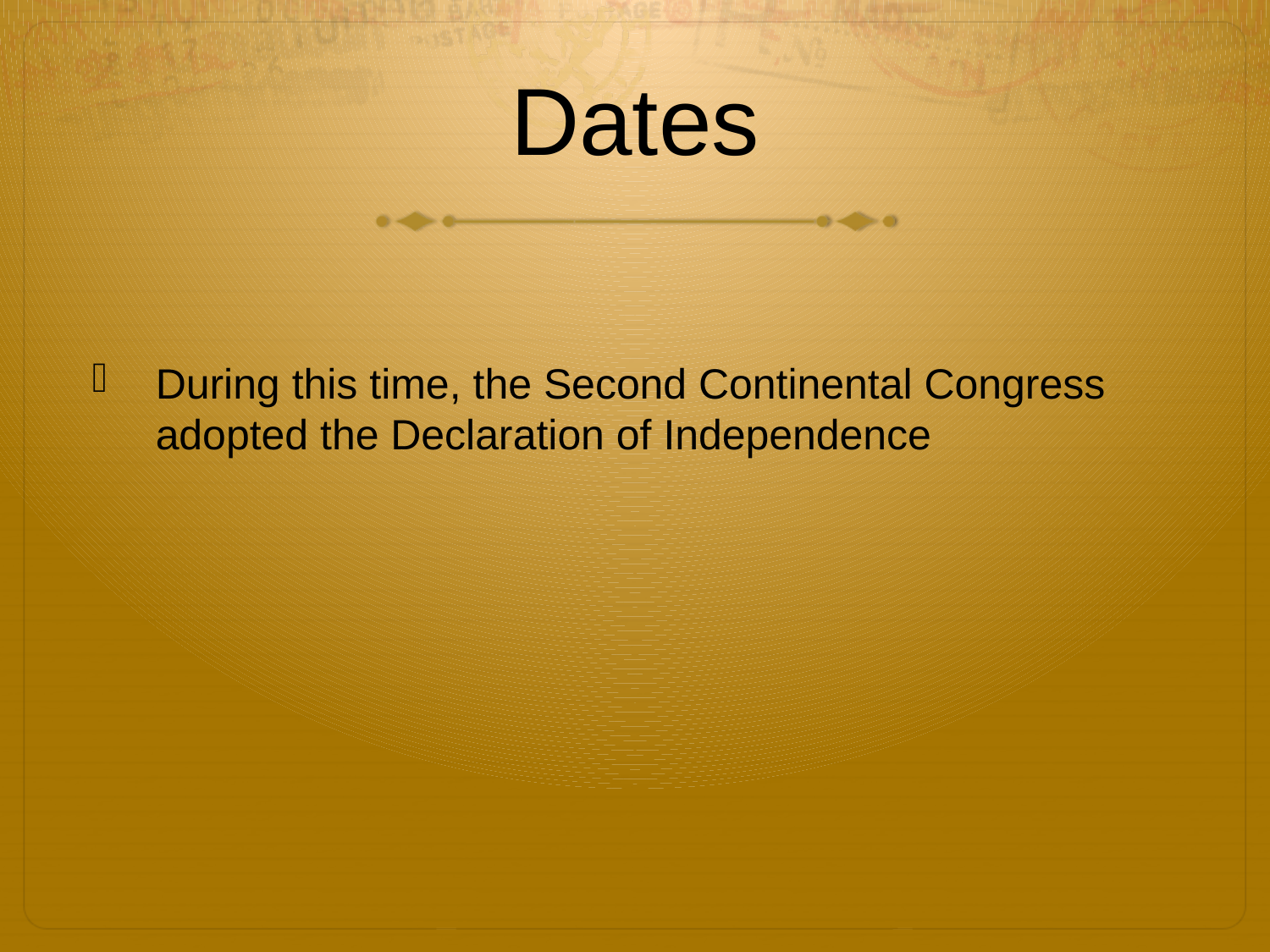

# Dates

During this time, the Second Continental Congress adopted the Declaration of Independence